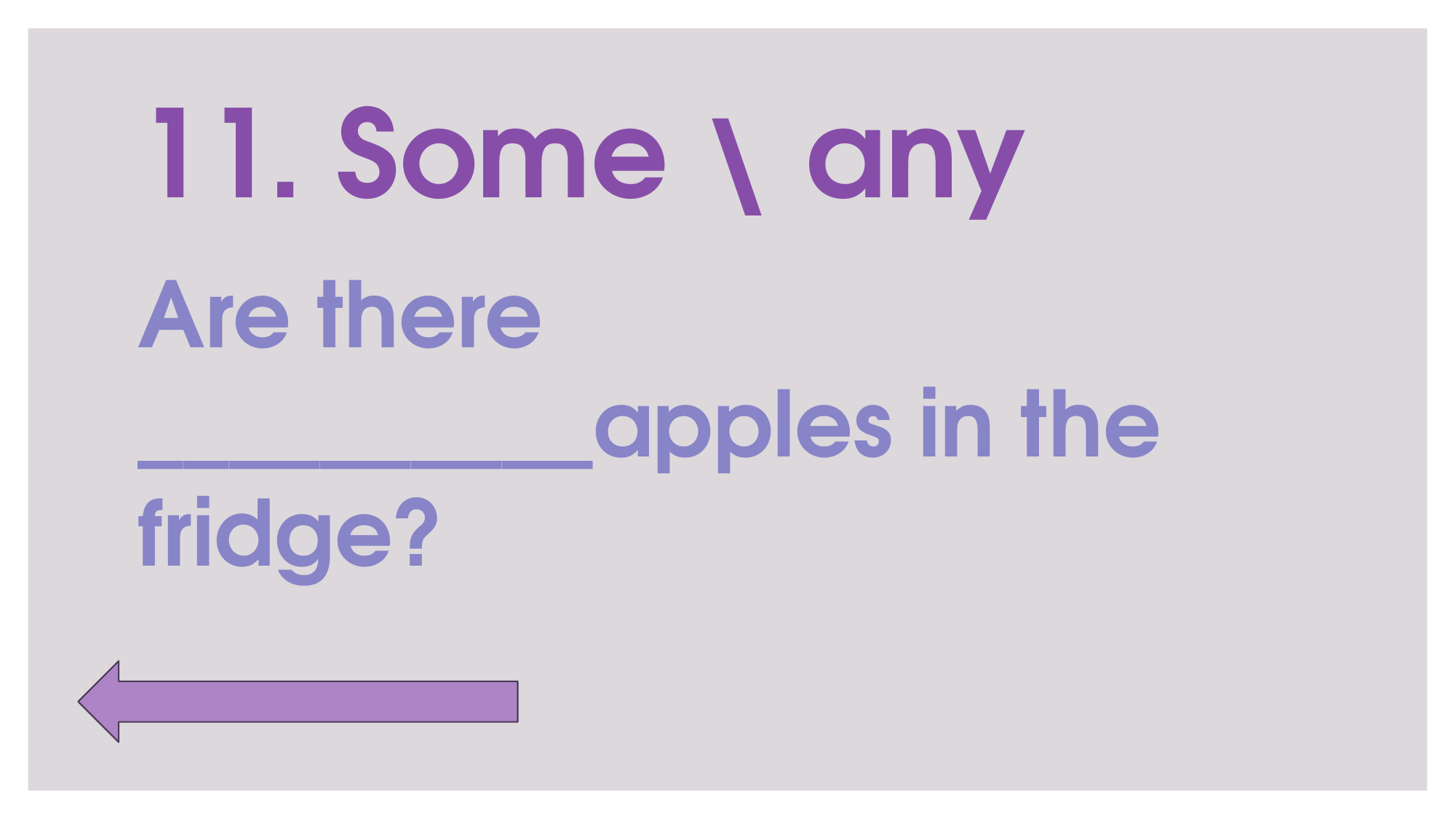

# 11. Some \ any
Are there __________apples in the fridge?